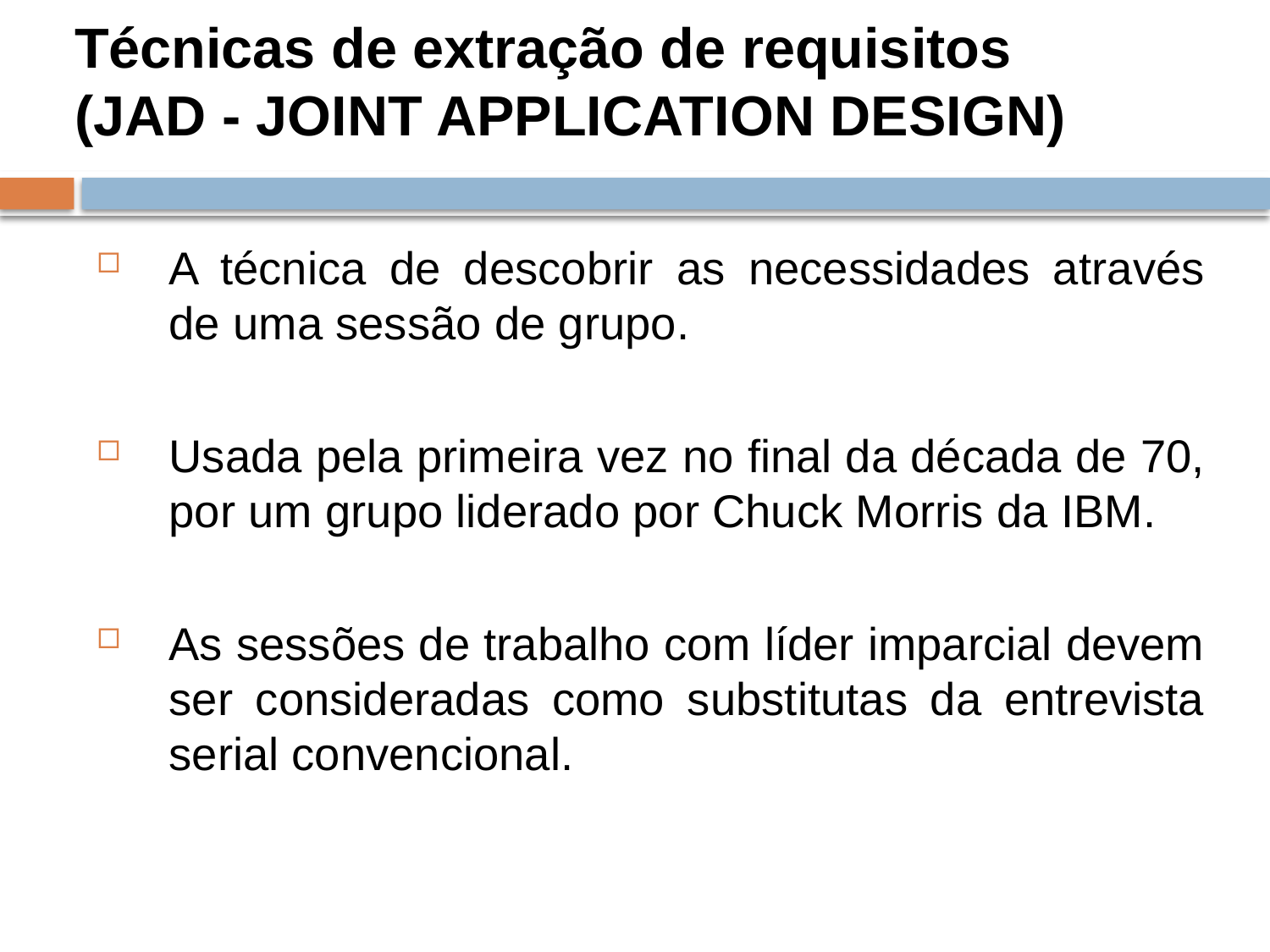

Técnicas de extração de requisitos
(JAD - JOINT APPLICATION DESIGN)
A técnica de descobrir as necessidades através de uma sessão de grupo.

Usada pela primeira vez no final da década de 70, por um grupo liderado por Chuck Morris da IBM.

As sessões de trabalho com líder imparcial devem ser consideradas como substitutas da entrevista serial convencional.